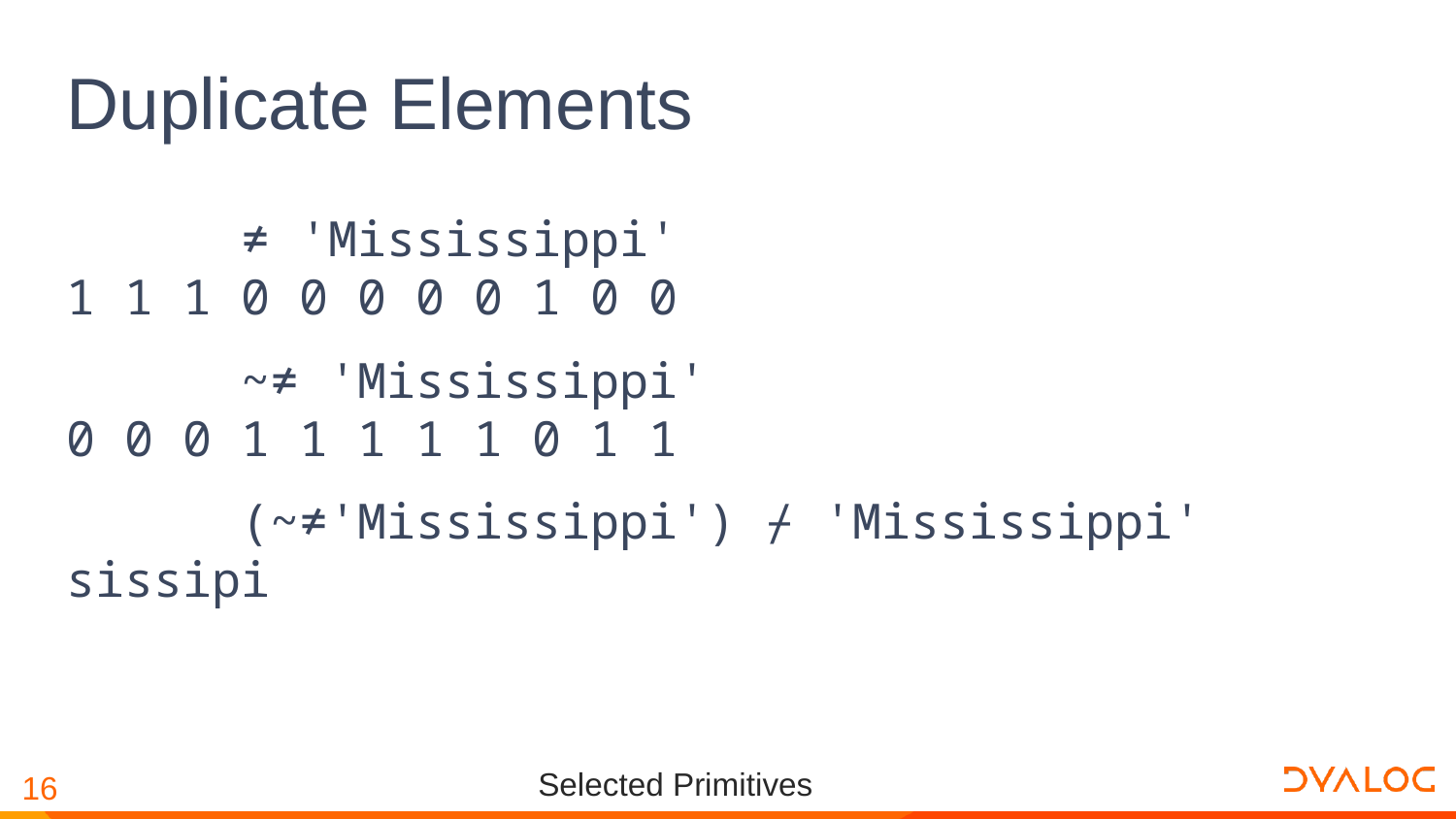

# Duplicate Elements
      ≠ 'Mississippi'
1 1 1 0 0 0 0 0 1 0 0
      ~≠ 'Mississippi'
0 0 0 1 1 1 1 1 0 1 1
      (~≠'Mississippi') ⌿ 'Mississippi'
sissipi